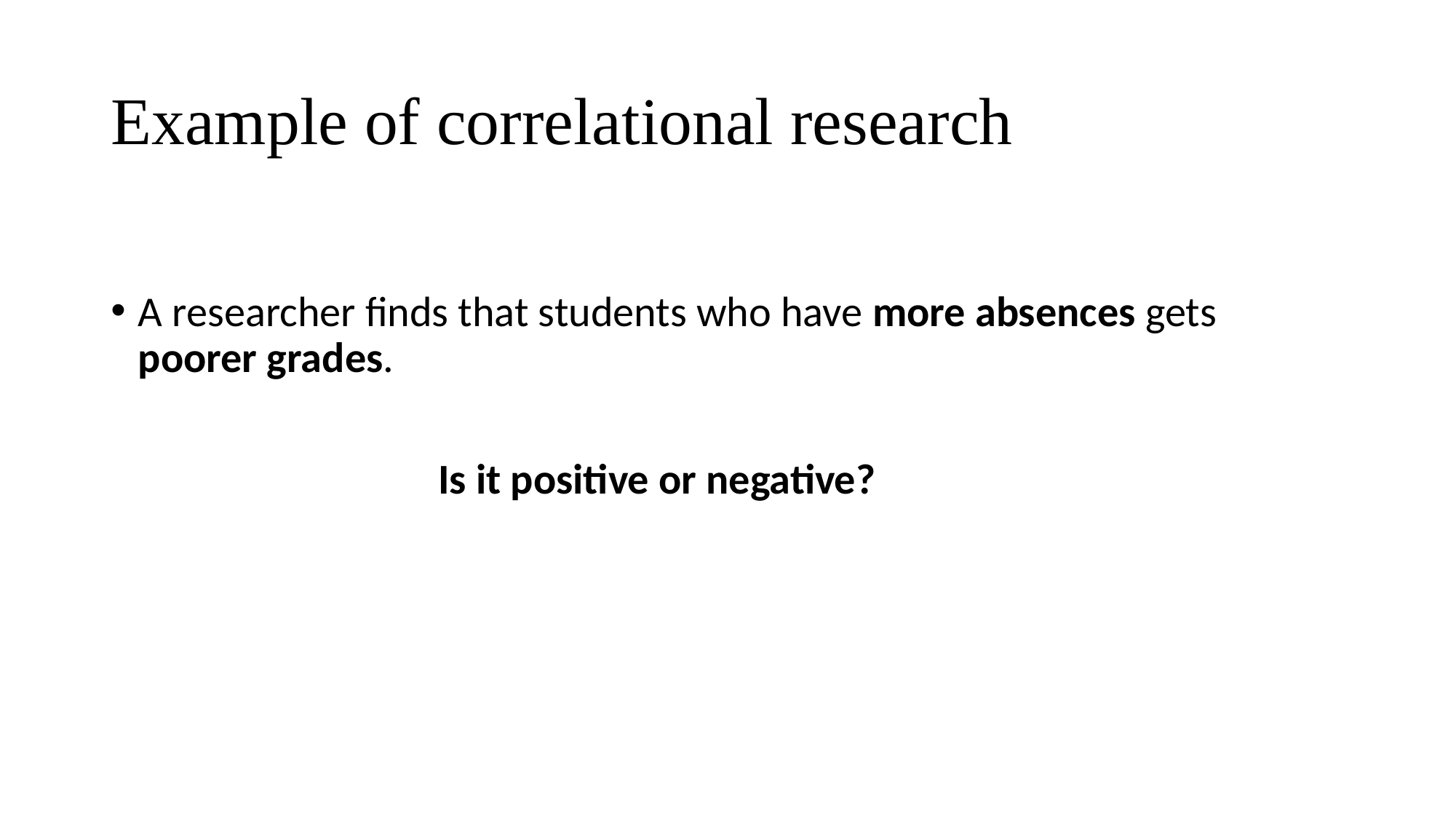

# Example of correlational research

A researcher finds that students who have more absences gets poorer grades.

			Is it positive or negative?